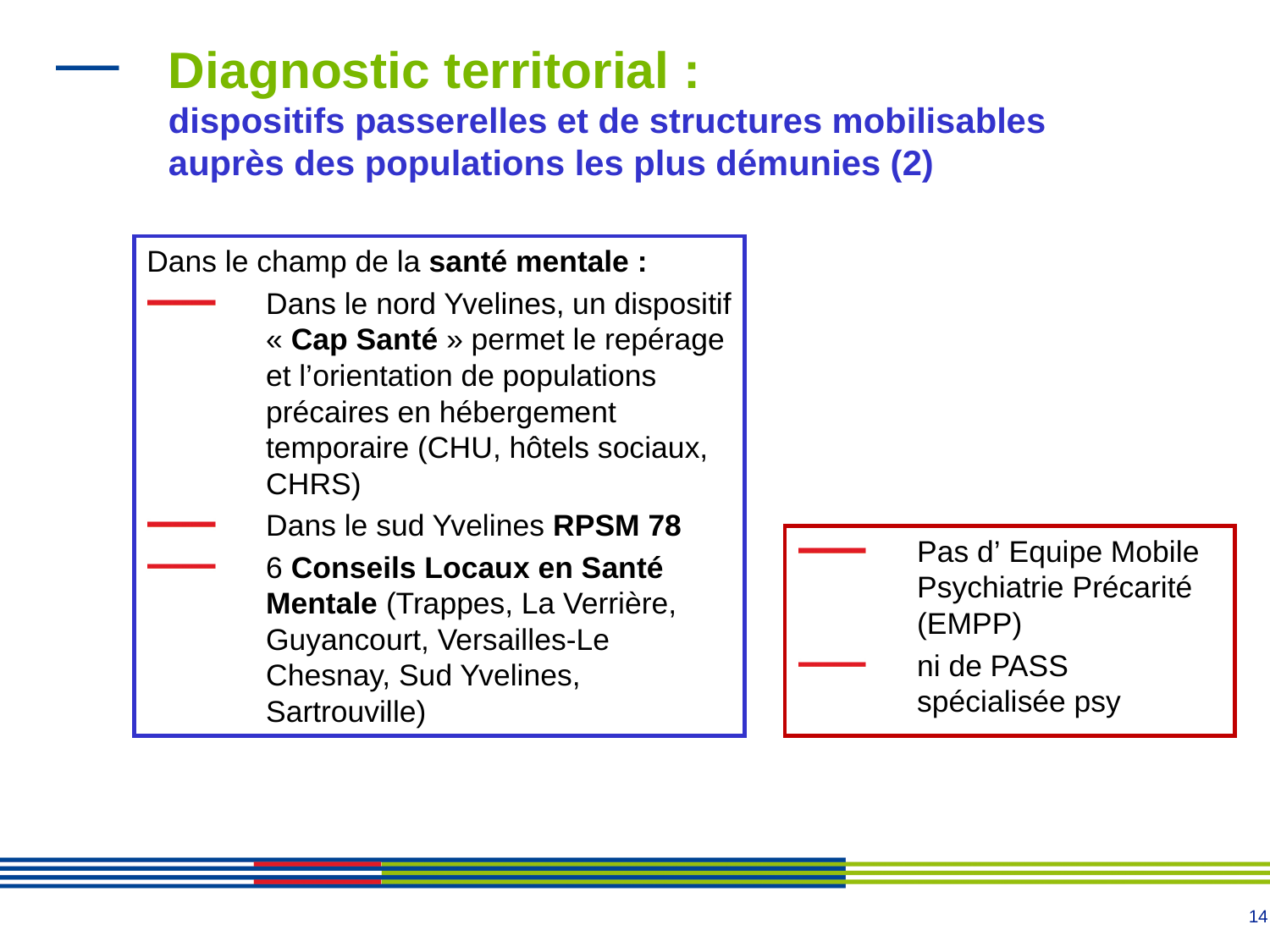

# Diagnostic territorial : dispositifs passerelles et de structures mobilisables auprès des populations les plus démunies (2)
Dans le champ de la santé mentale :
Dans le nord Yvelines, un dispositif « Cap Santé » permet le repérage et l’orientation de populations précaires en hébergement temporaire (CHU, hôtels sociaux, CHRS)
Dans le sud Yvelines RPSM 78
6 Conseils Locaux en Santé Mentale (Trappes, La Verrière, Guyancourt, Versailles-Le Chesnay, Sud Yvelines, Sartrouville)

Pas d’ Equipe Mobile Psychiatrie Précarité (EMPP)
ni de PASS spécialisée psy